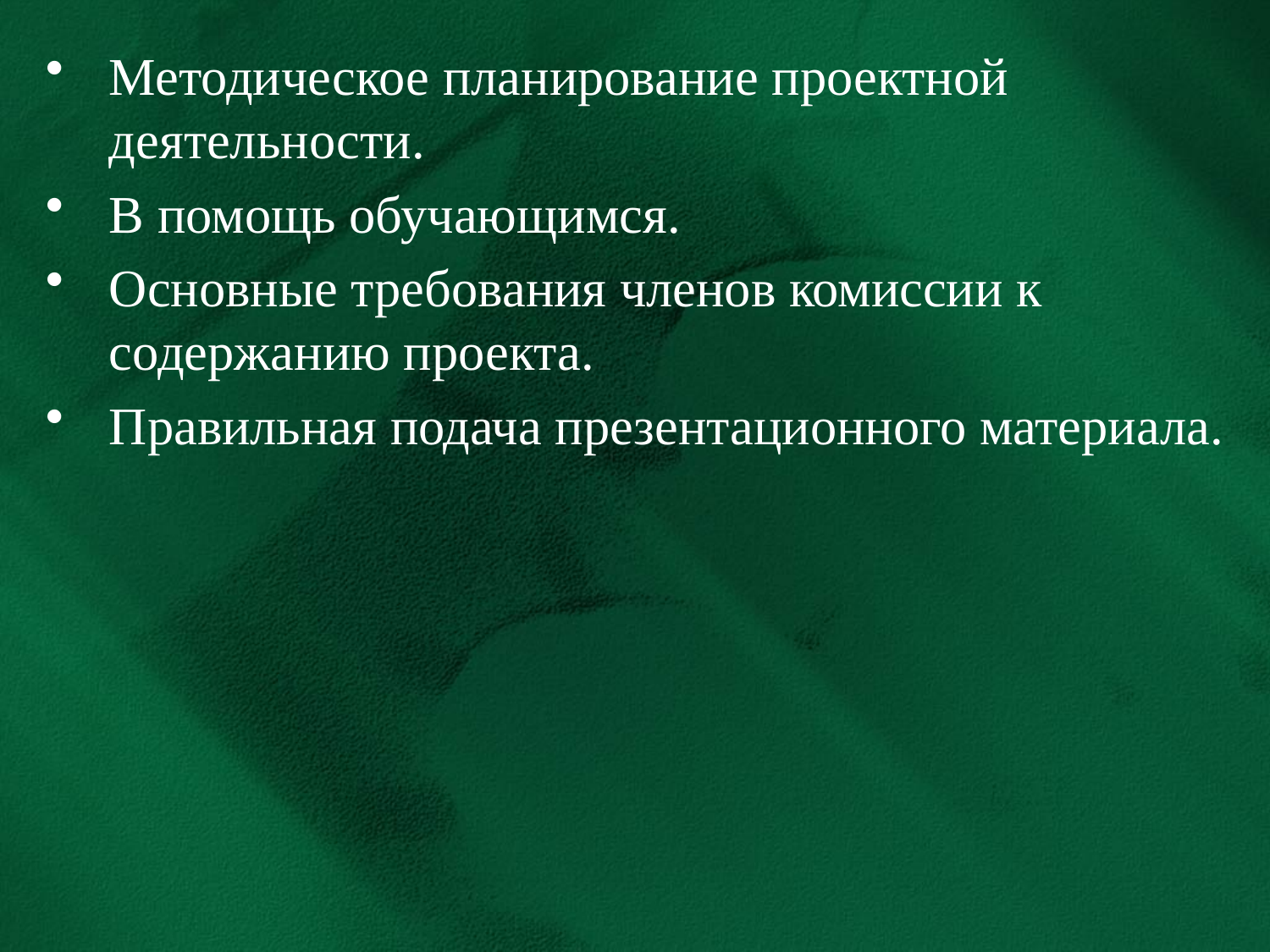

Методическое планирование проектной деятельности.
В помощь обучающимся.
Основные требования членов комиссии к содержанию проекта.
Правильная подача презентационного материала.